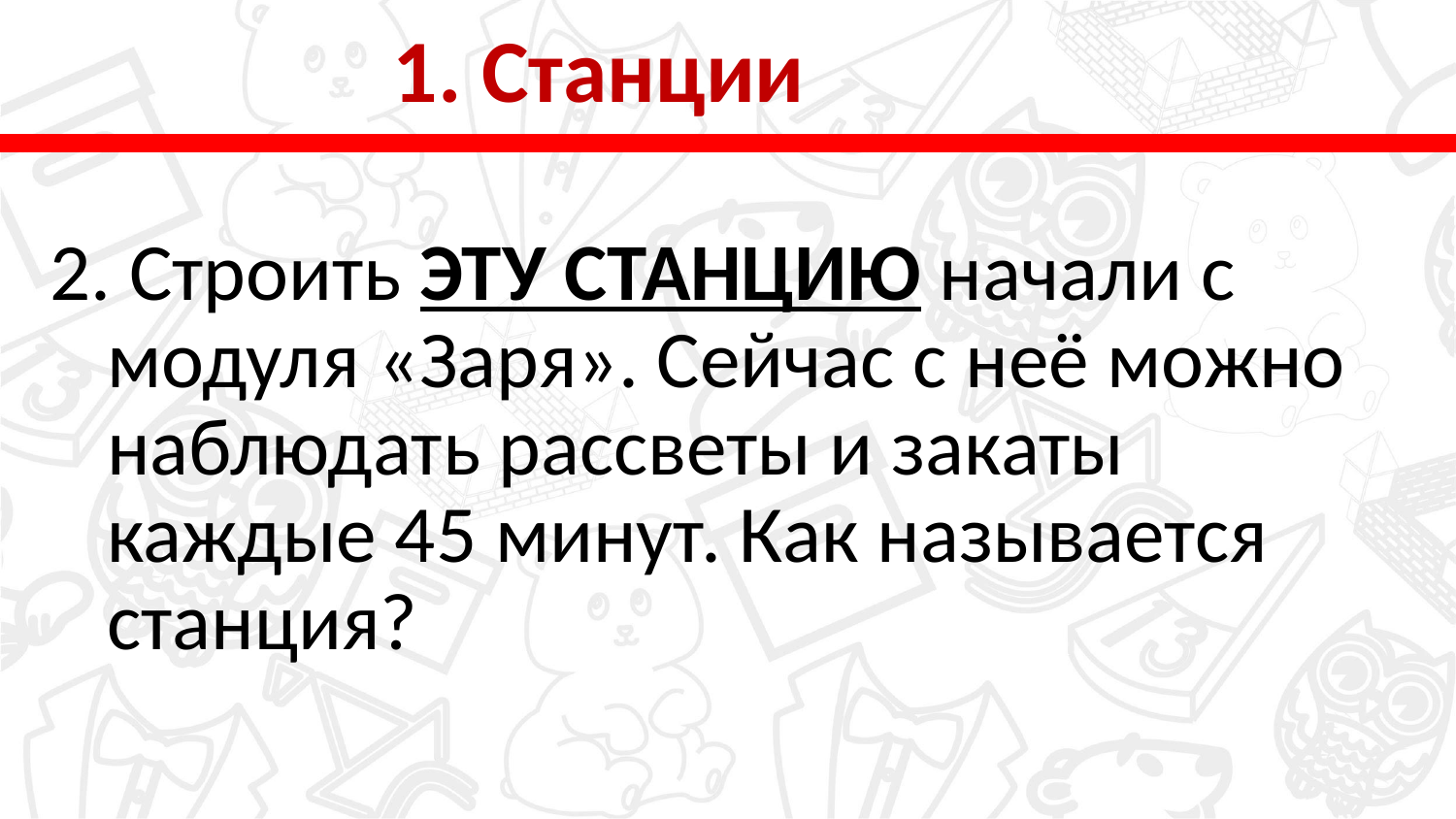

# 1. Станции

2. Строить ЭТУ СТАНЦИЮ начали с модуля «Заря». Сейчас с неё можно наблюдать рассветы и закаты каждые 45 минут. Как называется станция?